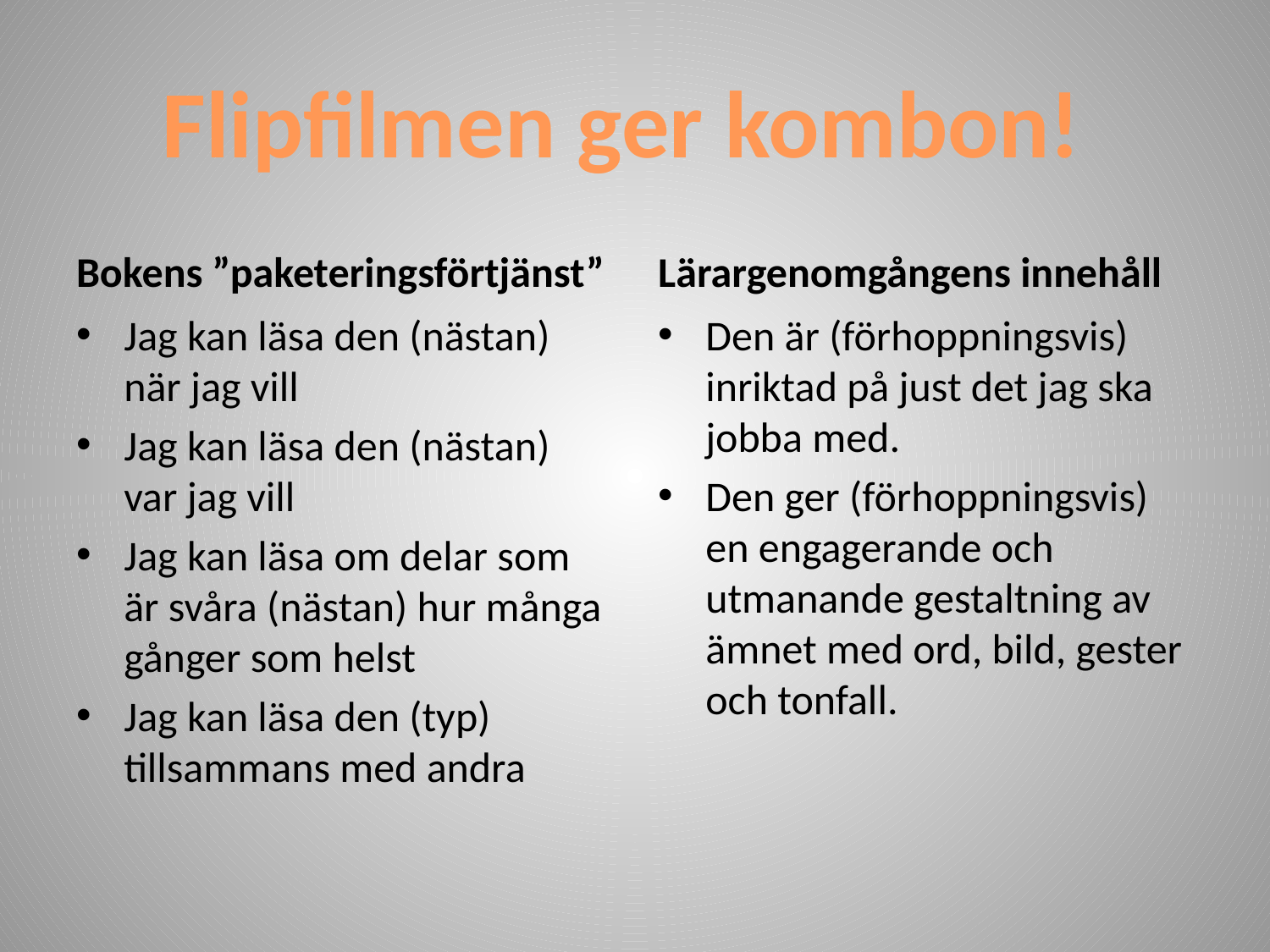

#
Flipfilmen ger kombon!
Bokens ”paketeringsförtjänst”
Lärargenomgångens innehåll
Jag kan läsa den (nästan) när jag vill
Jag kan läsa den (nästan) var jag vill
Jag kan läsa om delar som är svåra (nästan) hur många gånger som helst
Jag kan läsa den (typ) tillsammans med andra

Den är (förhoppningsvis) inriktad på just det jag ska jobba med.
Den ger (förhoppningsvis) en engagerande och utmanande gestaltning av ämnet med ord, bild, gester och tonfall.